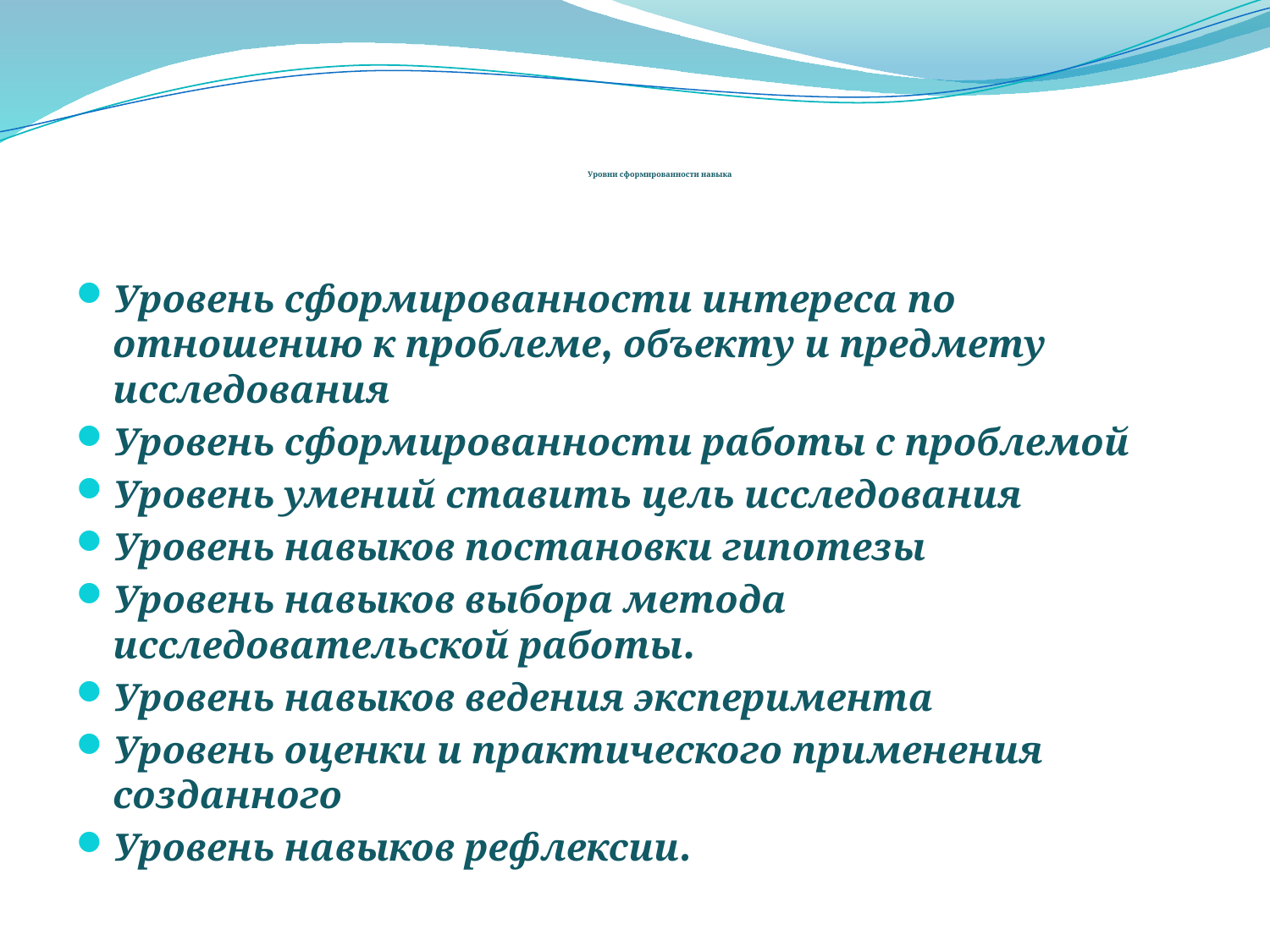

# Уровни сформированности навыка
Уровень сформированности интереса по отношению к проблеме, объекту и предмету исследования
Уровень сформированности работы с проблемой
Уровень умений ставить цель исследования
Уровень навыков постановки гипотезы
Уровень навыков выбора метода исследовательской работы.
Уровень навыков ведения эксперимента
Уровень оценки и практического применения созданного
Уровень навыков рефлексии.